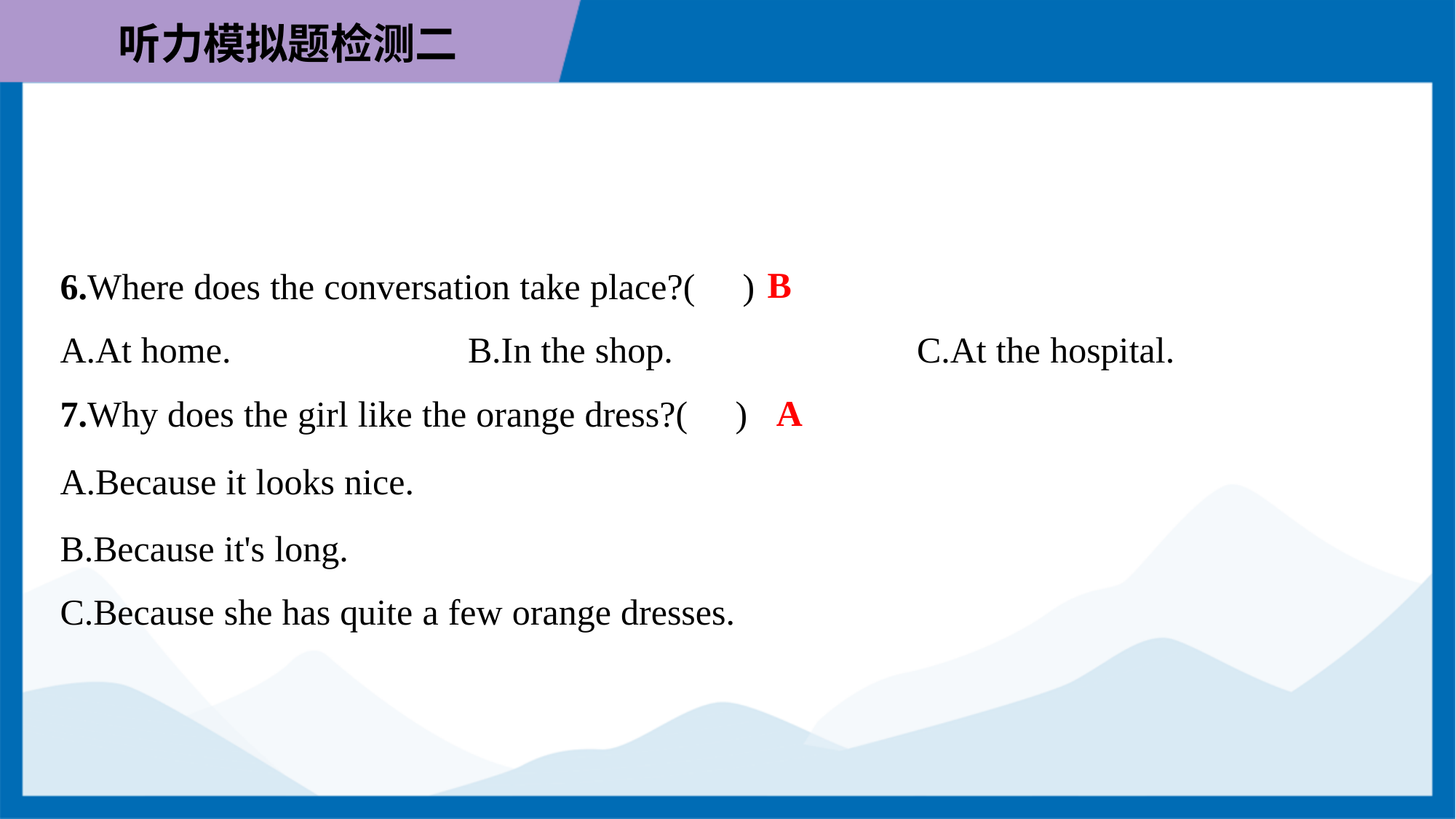

B
6.Where does the conversation take place?(     )
A.At home.	B.In the shop.	C.At the hospital.
A
7.Why does the girl like the orange dress?(     )
A.Because it looks nice.
B.Because it's long.
C.Because she has quite a few orange dresses.